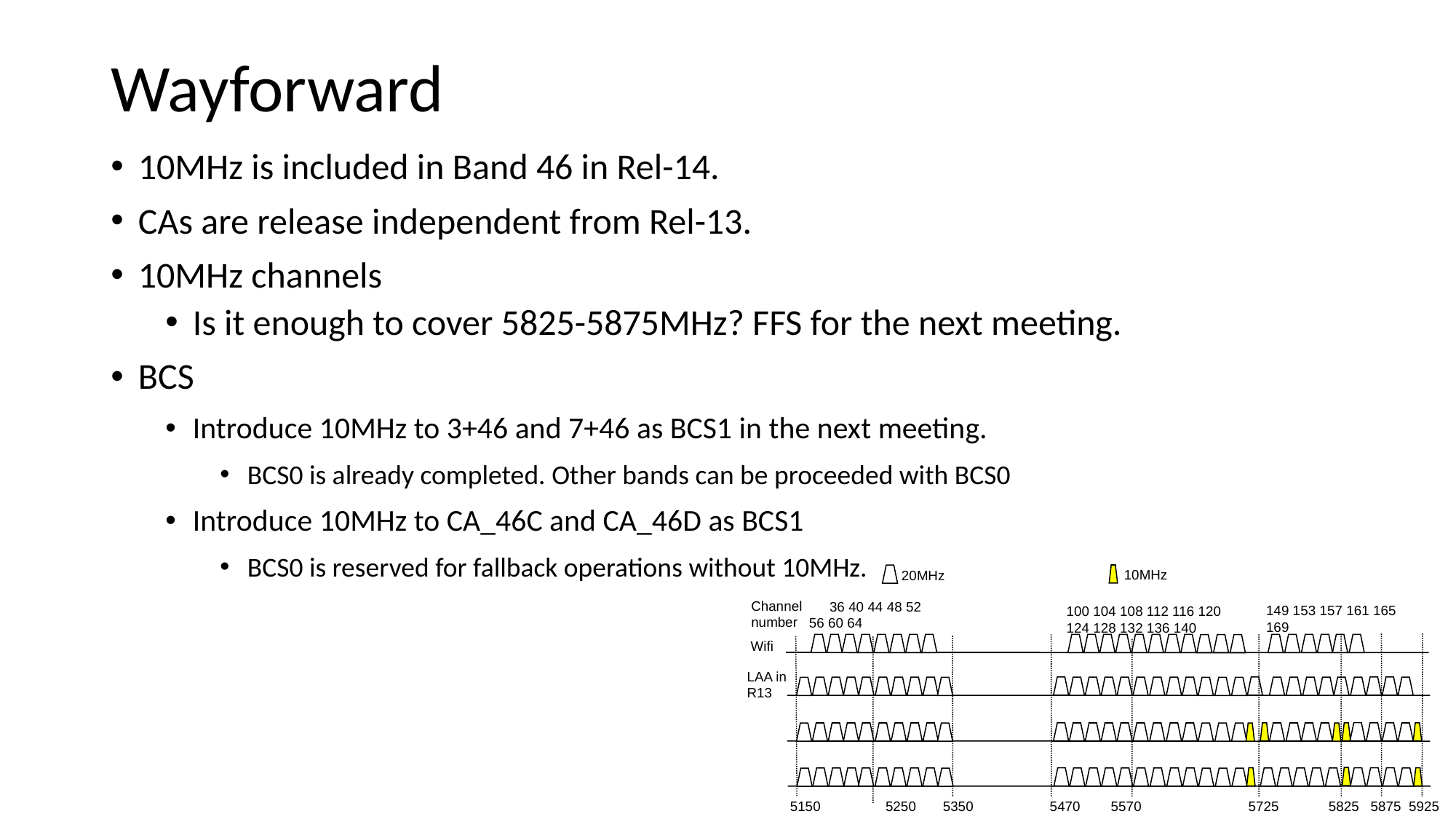

# Wayforward
10MHz is included in Band 46 in Rel-14.
CAs are release independent from Rel-13.
10MHz channels
Is it enough to cover 5825-5875MHz? FFS for the next meeting.
BCS
Introduce 10MHz to 3+46 and 7+46 as BCS1 in the next meeting.
BCS0 is already completed. Other bands can be proceeded with BCS0
Introduce 10MHz to CA_46C and CA_46D as BCS1
BCS0 is reserved for fallback operations without 10MHz.

10MHz

20MHz

Channel number

36 40 44 48 52 56 60 64

149 153 157 161 165 169

100 104 108 112 116 120 124 128 132 136 140
Wifi

LAA in R13

5150                 5250       5350                    5470        5570                            5725             5825   5875  5925